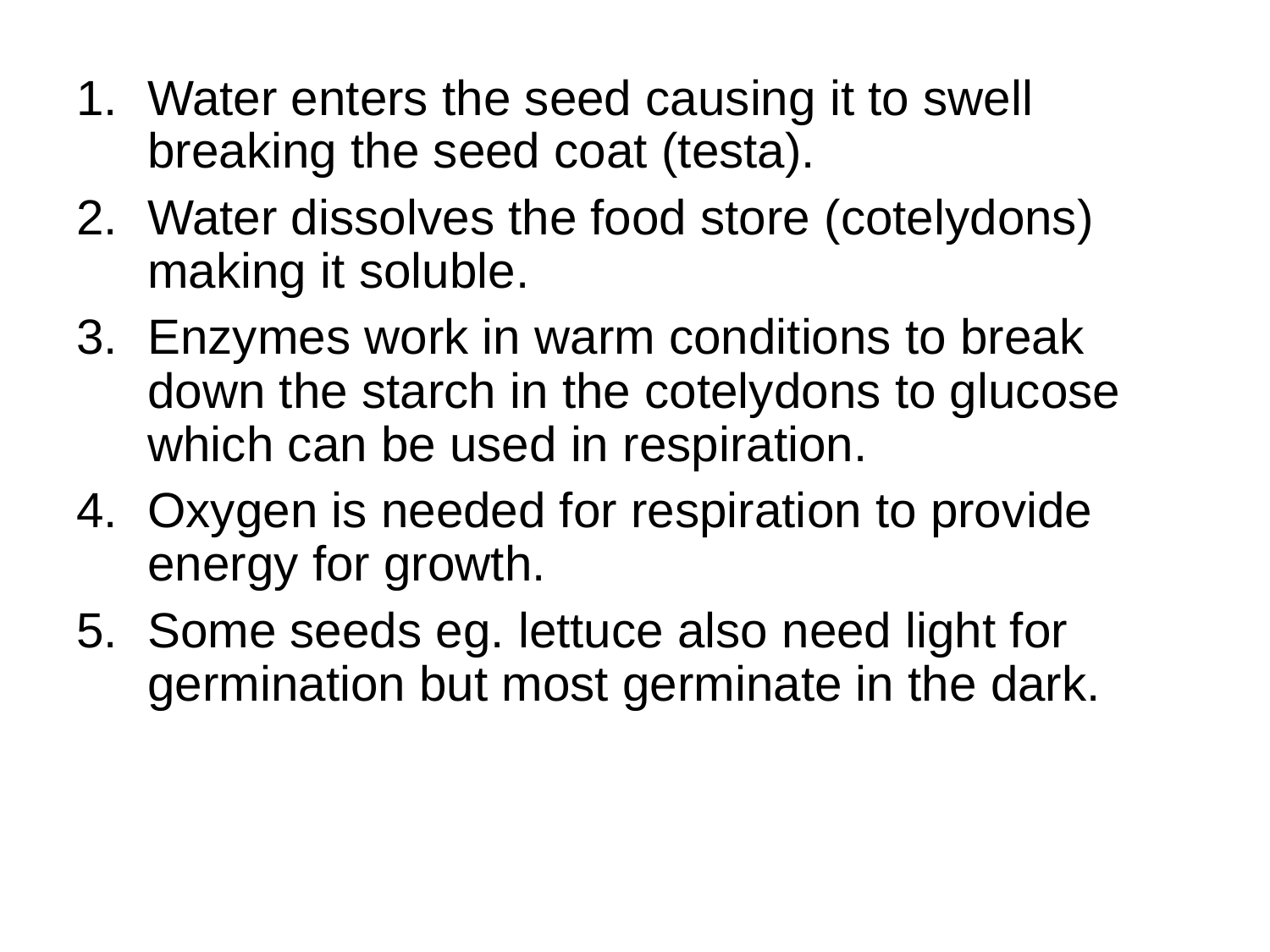

Water enters the seed causing it to swell breaking the seed coat (testa).
Water dissolves the food store (cotelydons) making it soluble.
Enzymes work in warm conditions to break down the starch in the cotelydons to glucose which can be used in respiration.
Oxygen is needed for respiration to provide energy for growth.
Some seeds eg. lettuce also need light for germination but most germinate in the dark.